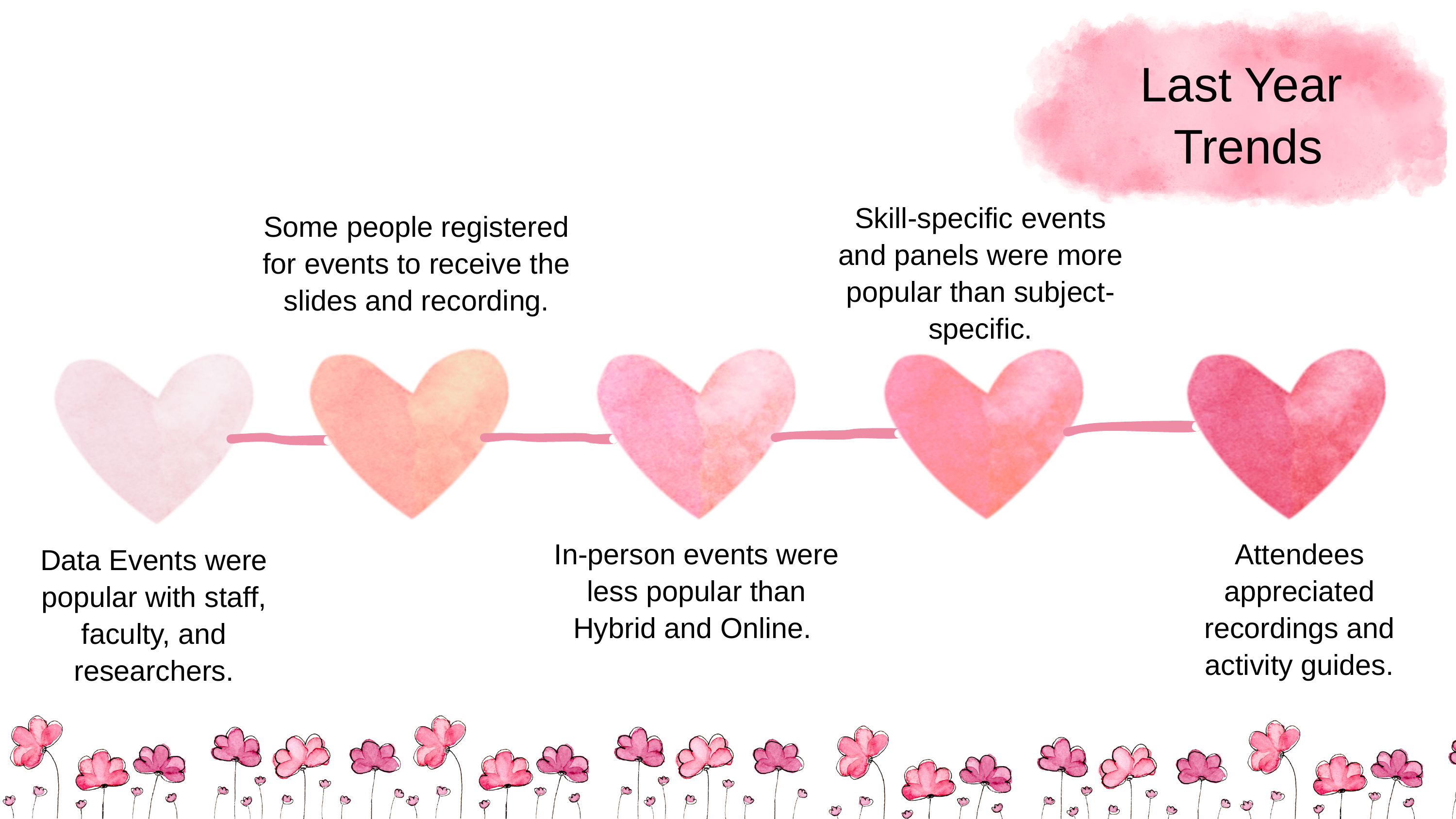

Last Year
Trends
Skill-specific events and panels were more popular than subject-specific.
Some people registered for events to receive the slides and recording.

In-person events were less popular than Hybrid and Online.
Attendees appreciated recordings and activity guides.
Data Events were popular with staff, faculty, and researchers.